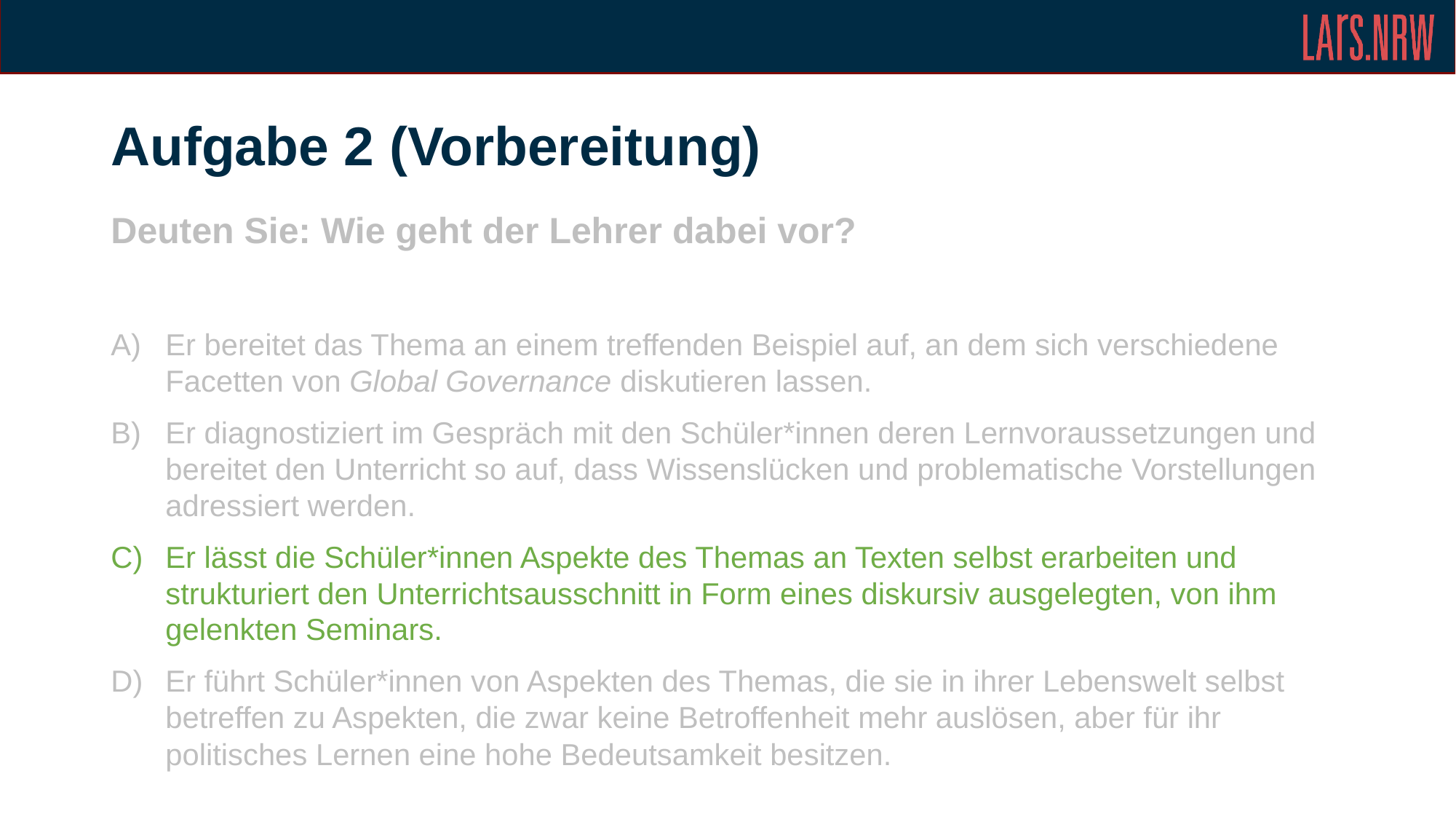

# Aufgabe 2 (Vorbereitung)
Deuten Sie: Wie geht der Lehrer dabei vor?

Er bereitet das Thema an einem treffenden Beispiel auf, an dem sich verschiedene Facetten von Global Governance diskutieren lassen.
Er diagnostiziert im Gespräch mit den Schüler*innen deren Lernvoraussetzungen und bereitet den Unterricht so auf, dass Wissenslücken und problematische Vorstellungen adressiert werden.
Er lässt die Schüler*innen Aspekte des Themas an Texten selbst erarbeiten und strukturiert den Unterrichtsausschnitt in Form eines diskursiv ausgelegten, von ihm gelenkten Seminars.
Er führt Schüler*innen von Aspekten des Themas, die sie in ihrer Lebenswelt selbst betreffen zu Aspekten, die zwar keine Betroffenheit mehr auslösen, aber für ihr politisches Lernen eine hohe Bedeutsamkeit besitzen.